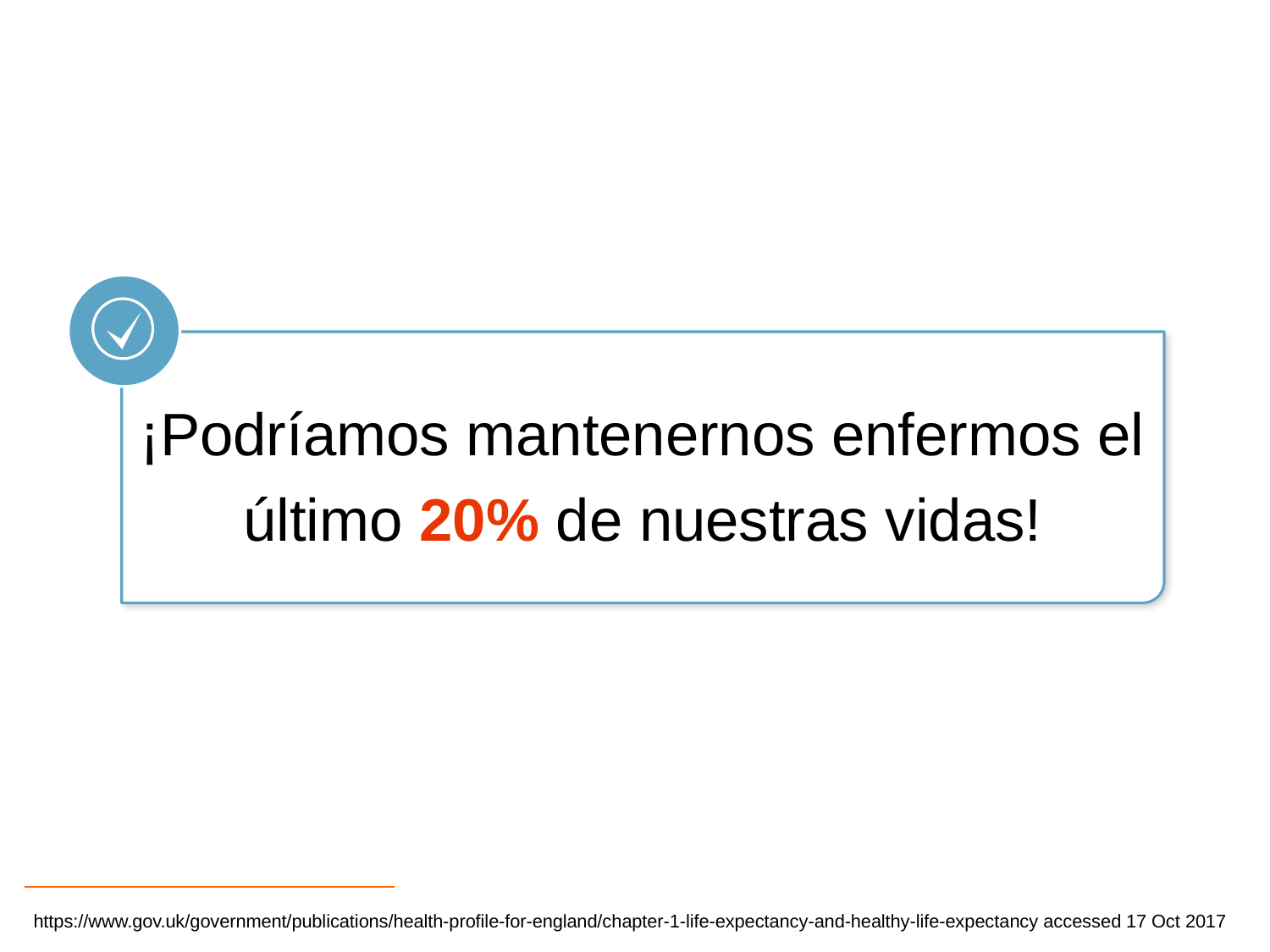

¡Podríamos mantenernos enfermos el último 20% de nuestras vidas!
https://www.gov.uk/government/publications/health-profile-for-england/chapter-1-life-expectancy-and-healthy-life-expectancy accessed 17 Oct 2017